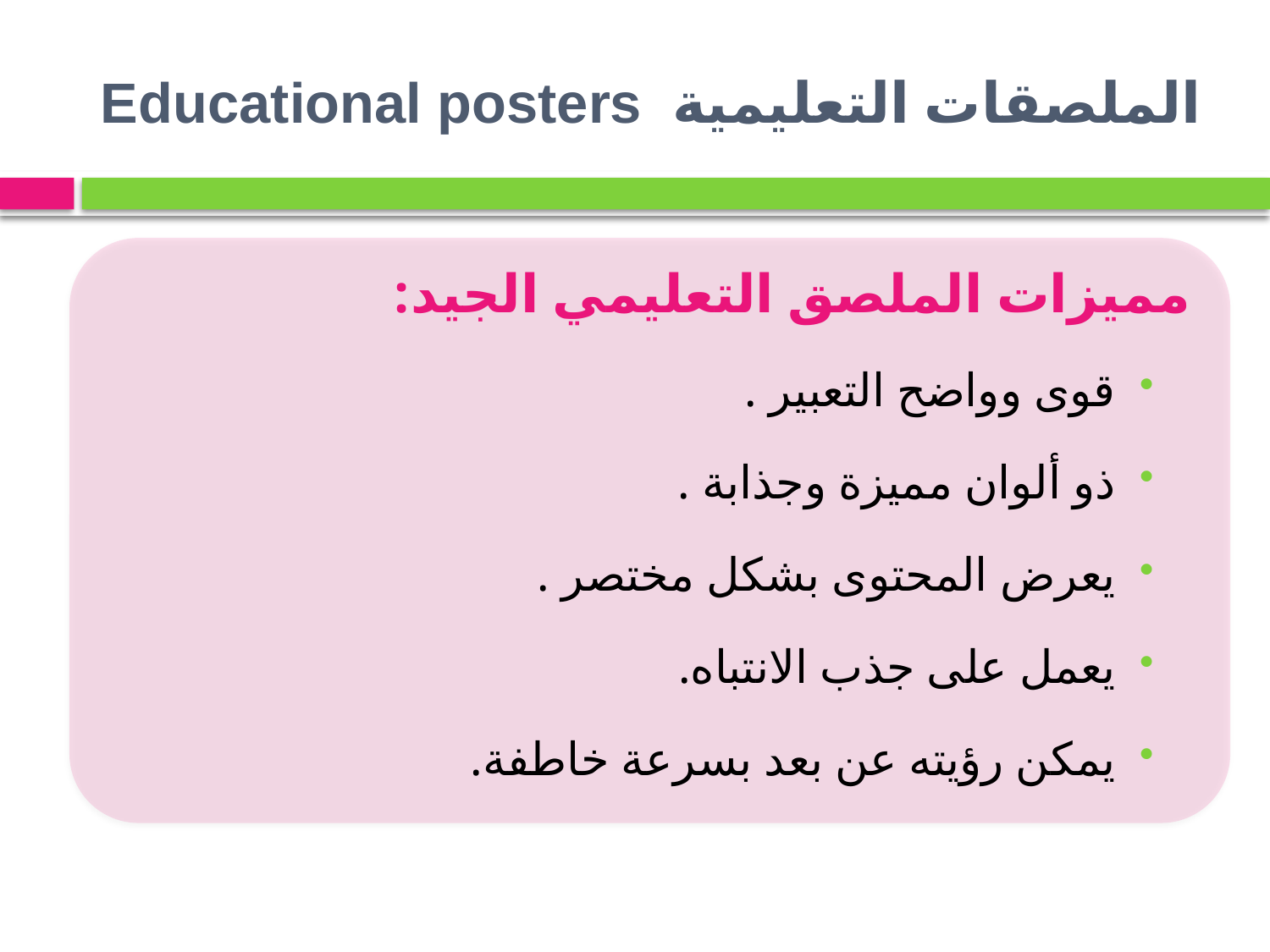

# الملصقات التعليمية  Educational posters
 مميزات الملصق التعليمي الجيد:
قوى وواضح التعبير .
ذو ألوان مميزة وجذابة .
يعرض المحتوى بشكل مختصر .
يعمل على جذب الانتباه.
يمكن رؤيته عن بعد بسرعة خاطفة.